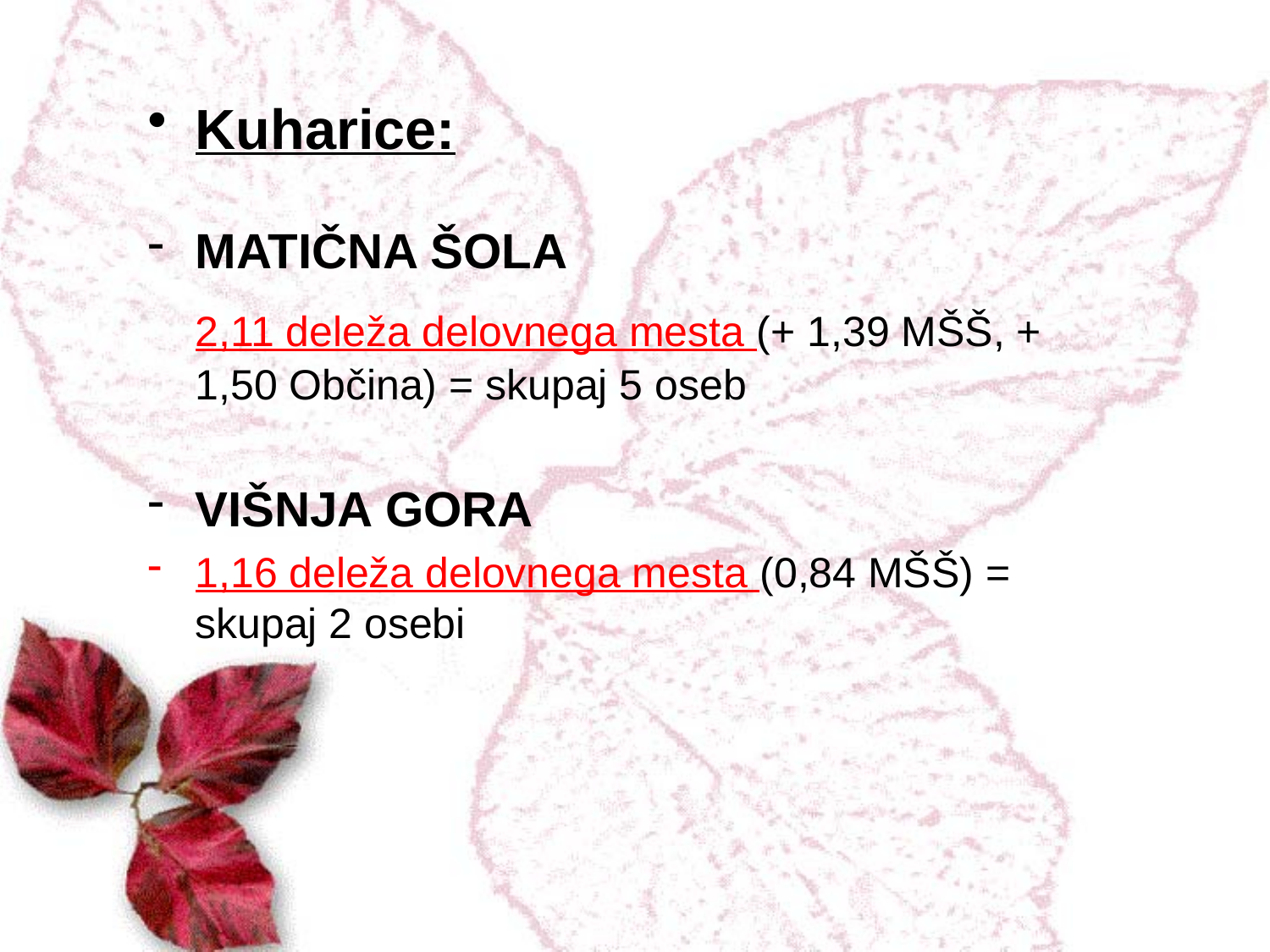

Kuharice:

MATIČNA ŠOLA
	2,11 deleža delovnega mesta (+ 1,39 MŠŠ, + 1,50 Občina) = skupaj 5 oseb

VIŠNJA GORA
1,16 deleža delovnega mesta (0,84 MŠŠ) = skupaj 2 osebi